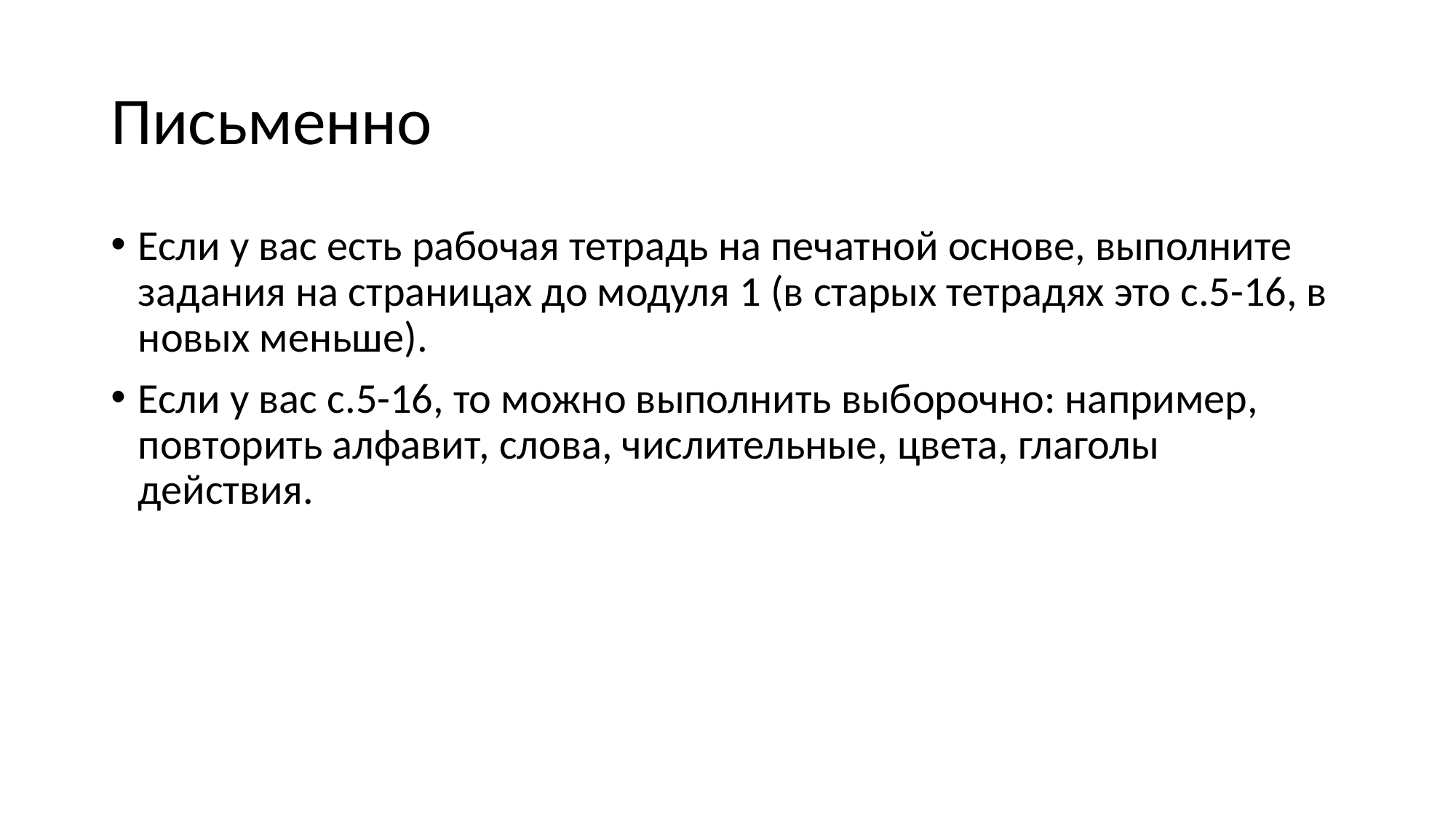

# Письменно
Если у вас есть рабочая тетрадь на печатной основе, выполните задания на страницах до модуля 1 (в старых тетрадях это с.5-16, в новых меньше).
Если у вас с.5-16, то можно выполнить выборочно: например, повторить алфавит, слова, числительные, цвета, глаголы действия.